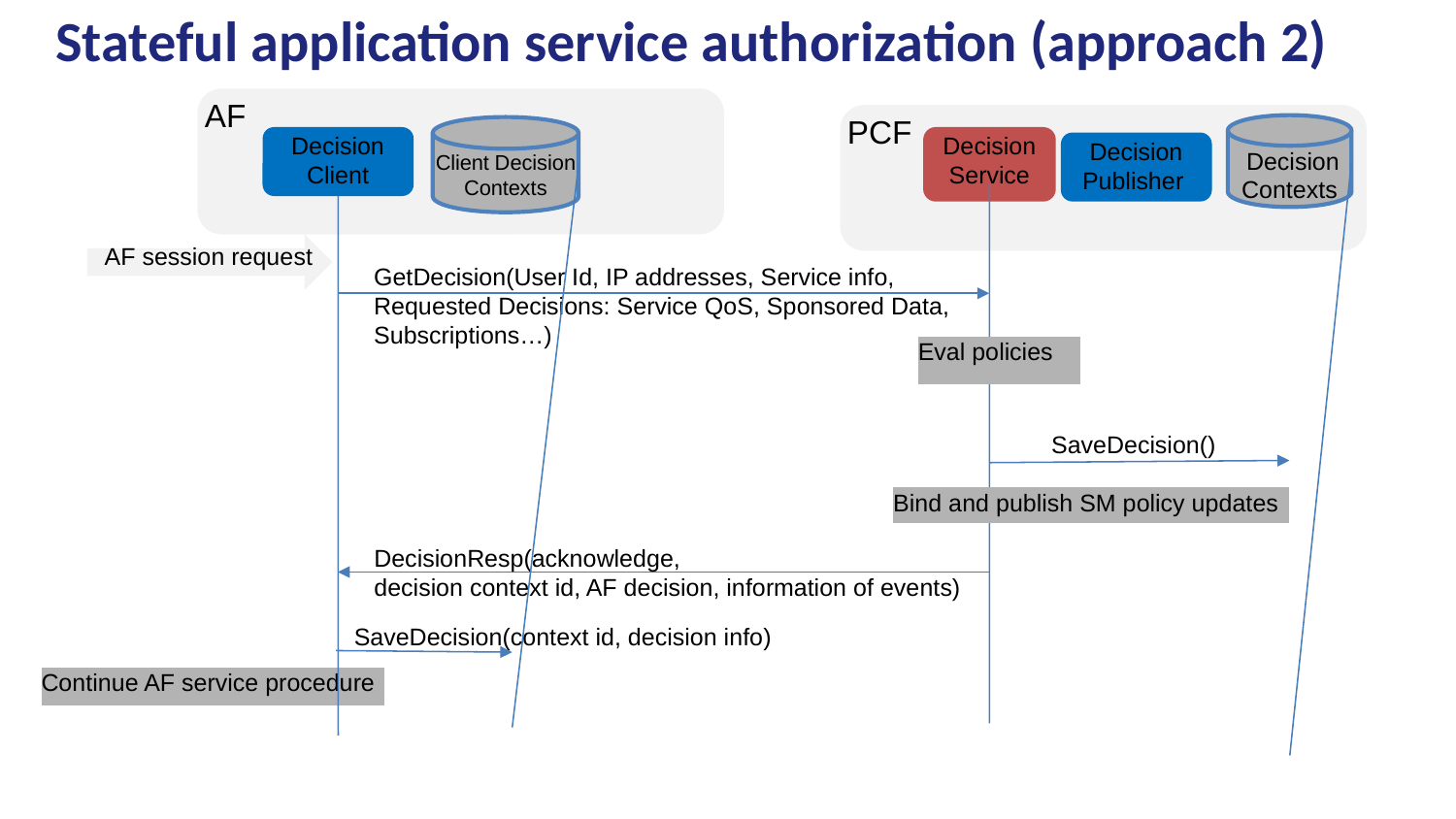

# Stateful application service authorization (approach 2)
AF
PCF
 Decision Contexts
Client Decision Contexts
Decision
Client
Decision Service
Decision Publisher

AF session request
GetDecision(User Id, IP addresses, Service info, Requested Decisions: Service QoS, Sponsored Data, Subscriptions…)
Eval policies
SaveDecision()
Bind and publish SM policy updates
DecisionResp(acknowledge,
decision context id, AF decision, information of events)
SaveDecision(context id, decision info)
Continue AF service procedure